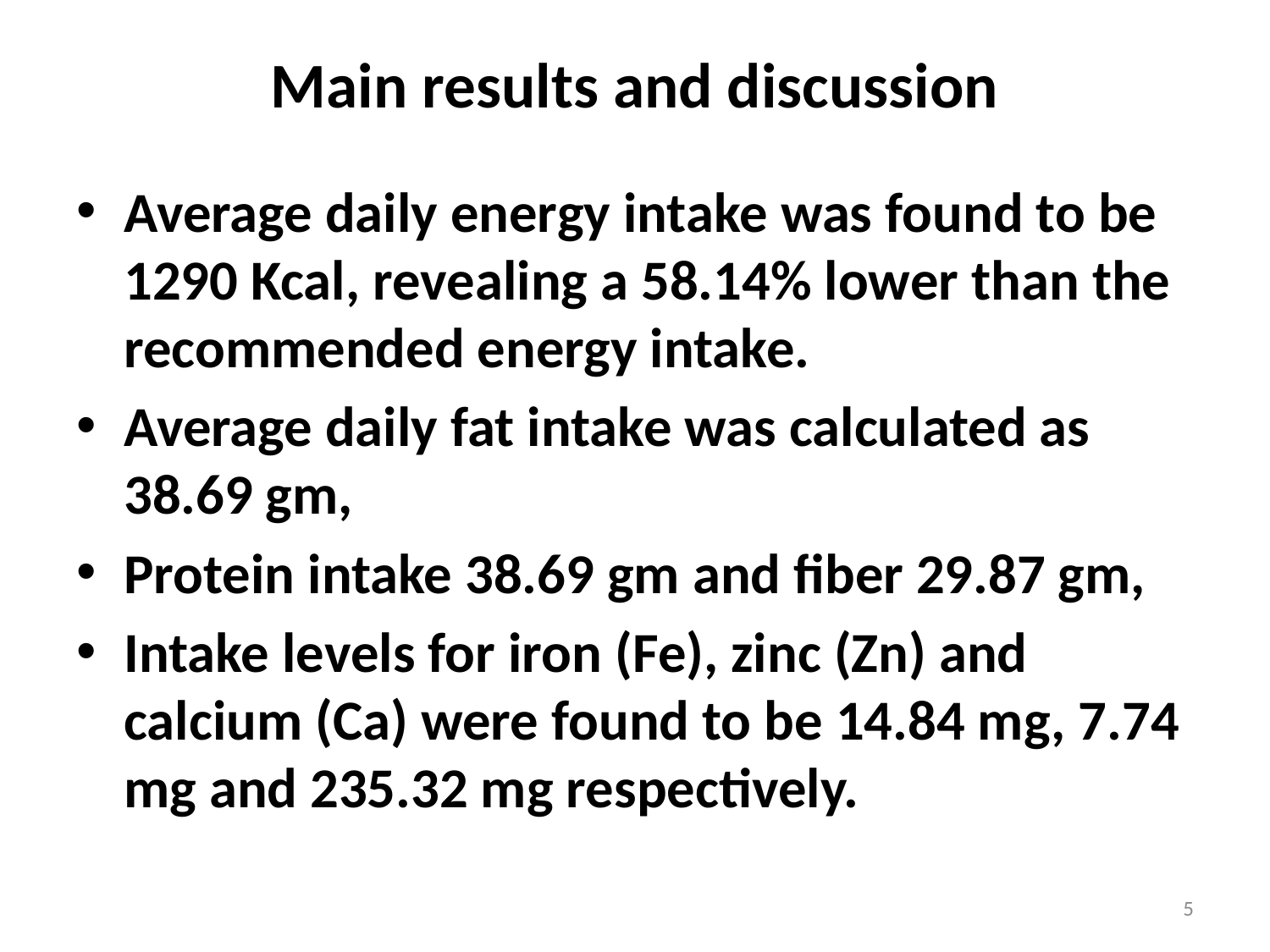

# Main results and discussion
Average daily energy intake was found to be 1290 Kcal, revealing a 58.14% lower than the recommended energy intake.
Average daily fat intake was calculated as 38.69 gm,
Protein intake 38.69 gm and fiber 29.87 gm,
Intake levels for iron (Fe), zinc (Zn) and calcium (Ca) were found to be 14.84 mg, 7.74 mg and 235.32 mg respectively.

5